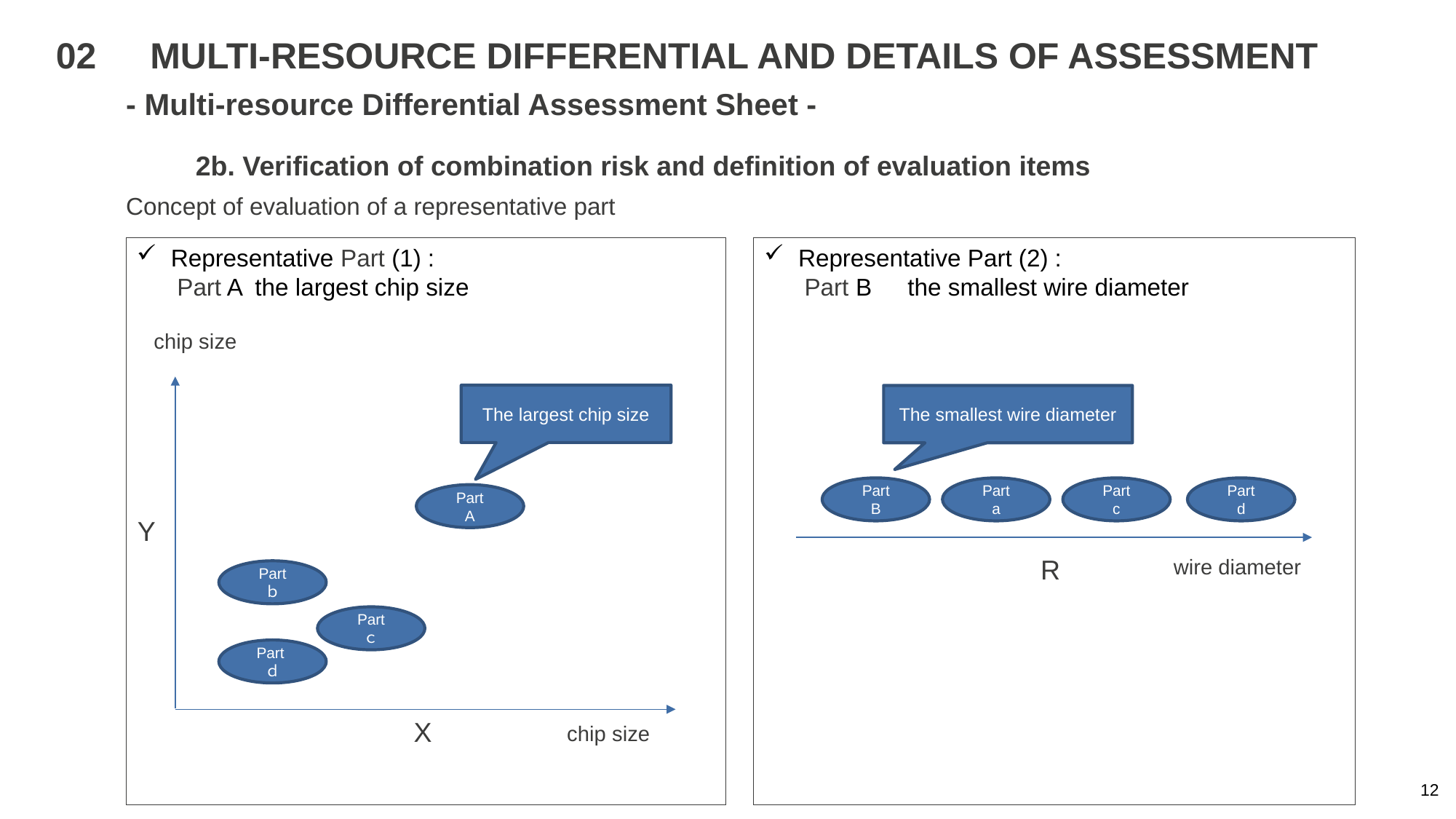

# 02　Multi-resource Differential And Details of Assessment
- Multi-resource Differential Assessment Sheet -
2b. Verification of combination risk and definition of evaluation items
Concept of evaluation of a representative part

Representative Part (1) :
      Part A  the largest chip size
Representative Part (2) :
      Part B　the smallest wire diameter
chip size
The largest chip size
The smallest wire diameter
Part
B
Part
a
Part
c
Part
d
Part
A
Y
R
wire diameter
Part
ｂ
Part
ｃ
Part
ｄ
X
chip size